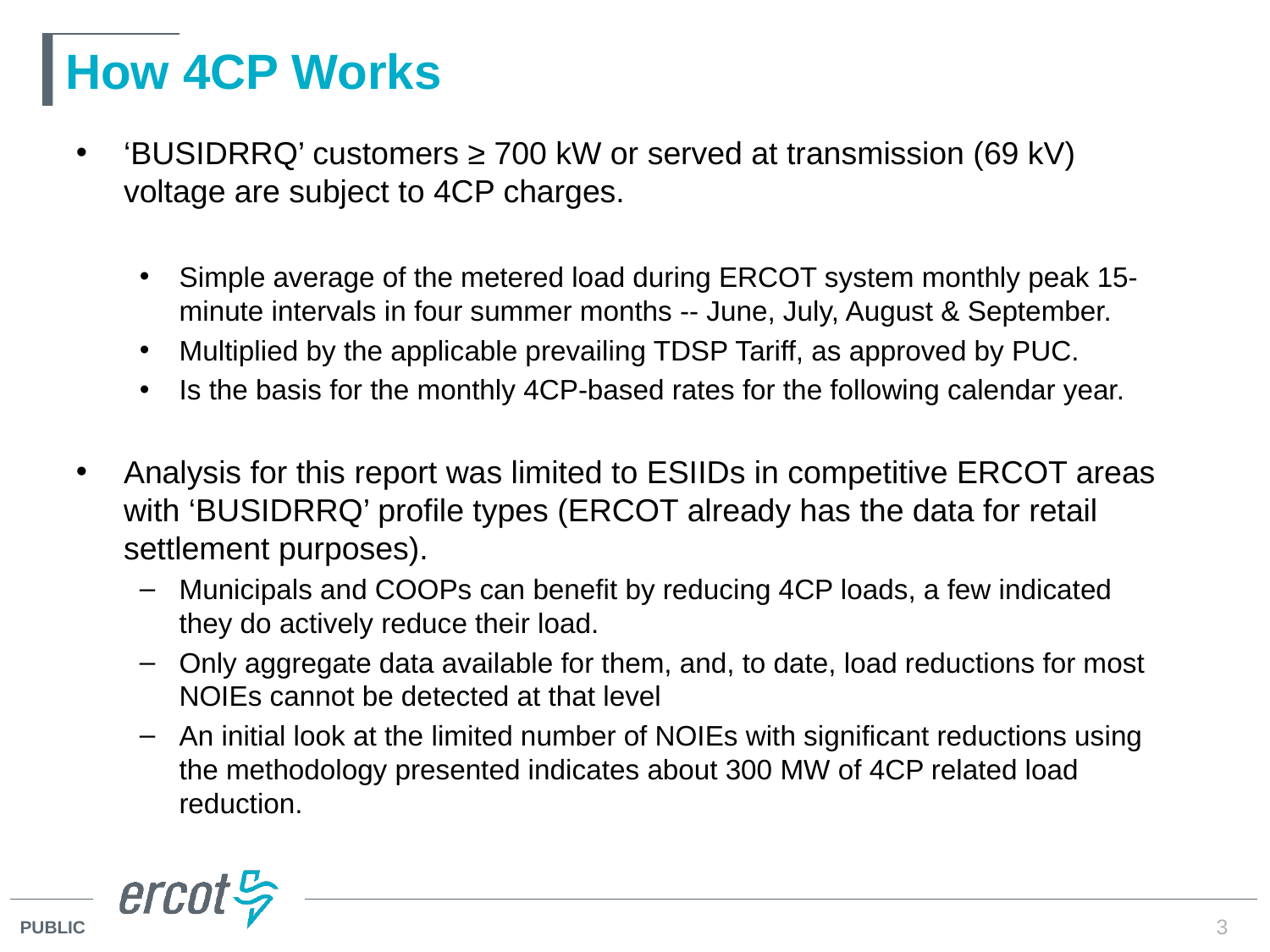

# How 4CP Works
‘BUSIDRRQ’ customers ≥ 700 kW or served at transmission (69 kV) voltage are subject to 4CP charges.

Simple average of the metered load during ERCOT system monthly peak 15-minute intervals in four summer months -- June, July, August & September.
Multiplied by the applicable prevailing TDSP Tariff, as approved by PUC.
Is the basis for the monthly 4CP-based rates for the following calendar year.

Analysis for this report was limited to ESIIDs in competitive ERCOT areas with ‘BUSIDRRQ’ profile types (ERCOT already has the data for retail settlement purposes).
Municipals and COOPs can benefit by reducing 4CP loads, a few indicated they do actively reduce their load.
Only aggregate data available for them, and, to date, load reductions for most NOIEs cannot be detected at that level
An initial look at the limited number of NOIEs with significant reductions using the methodology presented indicates about 300 MW of 4CP related load reduction.

3